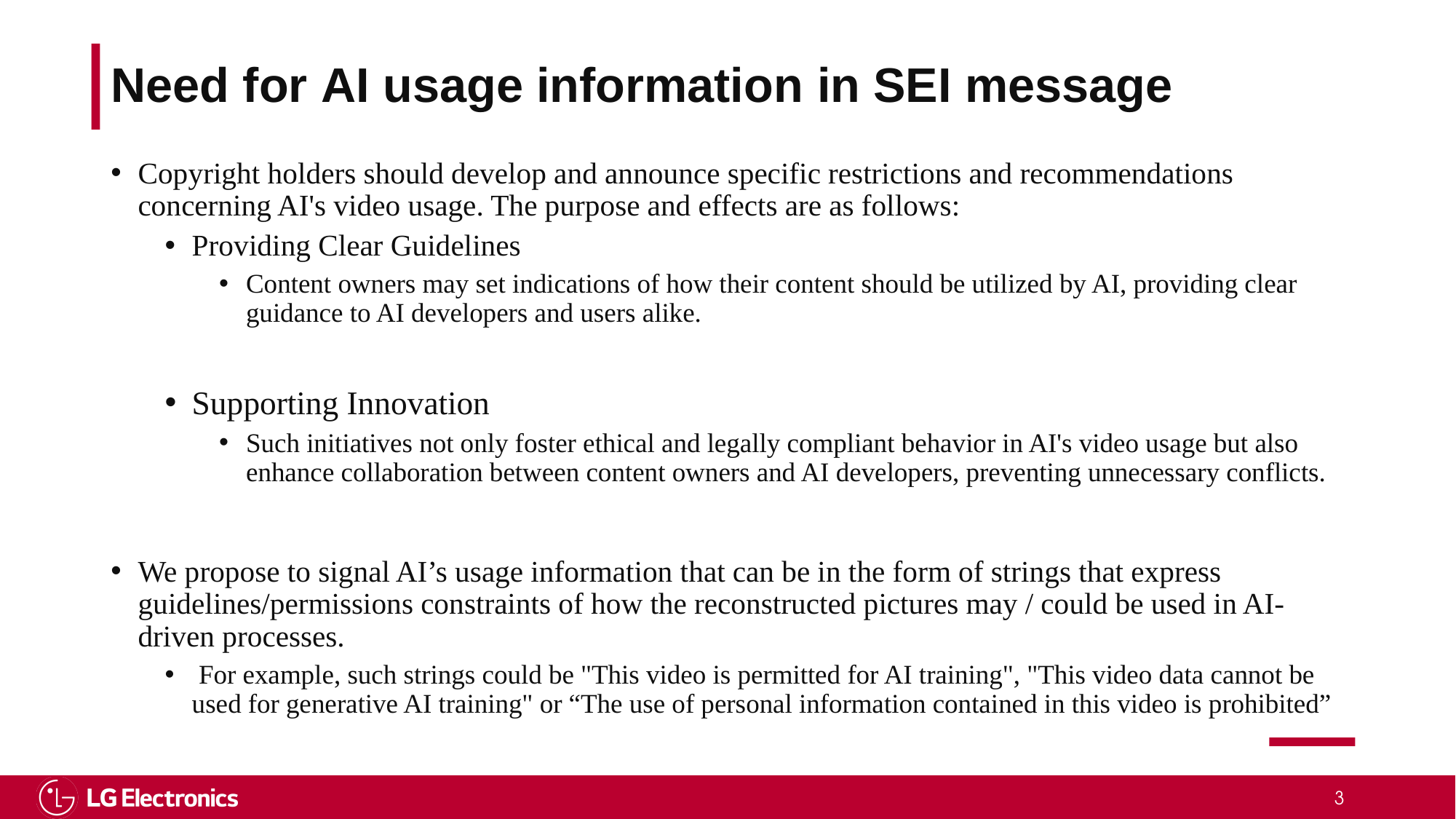

# Need for AI usage information in SEI message
Copyright holders should develop and announce specific restrictions and recommendations concerning AI's video usage. The purpose and effects are as follows:
Providing Clear Guidelines
Content owners may set indications of how their content should be utilized by AI, providing clear guidance to AI developers and users alike.

Supporting Innovation
Such initiatives not only foster ethical and legally compliant behavior in AI's video usage but also enhance collaboration between content owners and AI developers, preventing unnecessary conflicts.

We propose to signal AI’s usage information that can be in the form of strings that express guidelines/permissions constraints of how the reconstructed pictures may / could be used in AI-driven processes.
 For example, such strings could be "This video is permitted for AI training", "This video data cannot be used for generative AI training" or “The use of personal information contained in this video is prohibited”

3